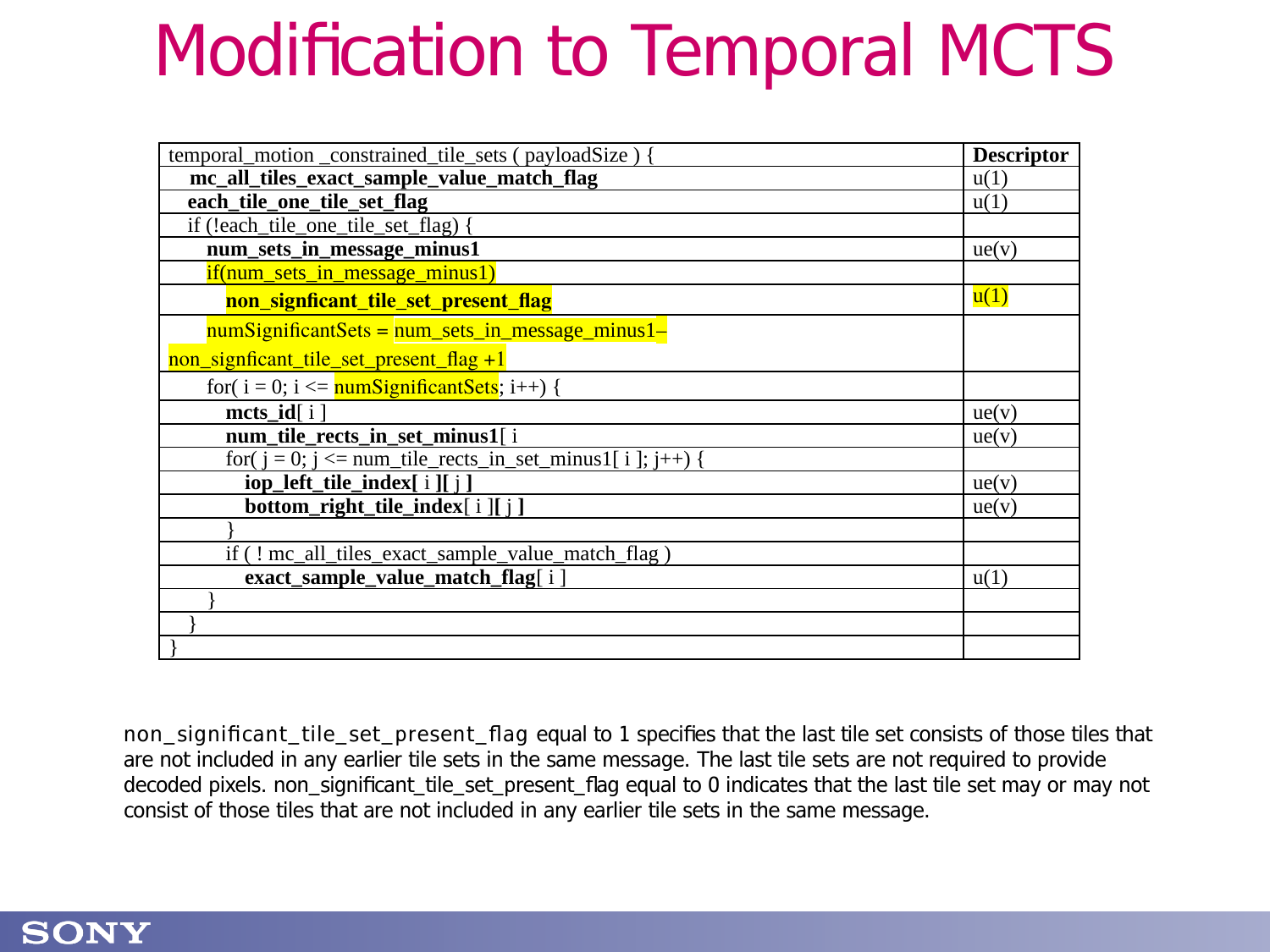

# Modification to Temporal MCTS
| temporal\_motion \_constrained\_tile\_sets ( payloadSize ) { | Descriptor |
| --- | --- |
| mc\_all\_tiles\_exact\_sample\_value\_match\_flag | u(1) |
| each\_tile\_one\_tile\_set\_flag | u(1) |
| if (!each\_tile\_one\_tile\_set\_flag) { |  |
| num\_sets\_in\_message\_minus1 | ue(v) |
| if(num\_sets\_in\_message\_minus1) |  |
| non\_signficant\_tile\_set\_present\_flag | u(1) |
| numSignificantSets = num\_sets\_in\_message\_minus1– non\_signficant\_tile\_set\_present\_flag +1 |  |
| for( i = 0; i <= numSignificantSets; i++) { |  |
| mcts\_id[ i ] | ue(v) |
| num\_tile\_rects\_in\_set\_minus1[ i | ue(v) |
| for( j = 0; j <= num\_tile\_rects\_in\_set\_minus1[ i ]; j++) { |  |
| iop\_left\_tile\_index[ i ][ j ] | ue(v) |
| bottom\_right\_tile\_index[ i ][ j ] | ue(v) |
| } |  |
| if ( ! mc\_all\_tiles\_exact\_sample\_value\_match\_flag ) |  |
| exact\_sample\_value\_match\_flag[ i ] | u(1) |
| } |  |
| } |  |
| } |  |
non_significant_tile_set_present_flag equal to 1 specifies that the last tile set consists of those tiles that are not included in any earlier tile sets in the same message. The last tile sets are not required to provide decoded pixels. non_significant_tile_set_present_flag equal to 0 indicates that the last tile set may or may not consist of those tiles that are not included in any earlier tile sets in the same message.